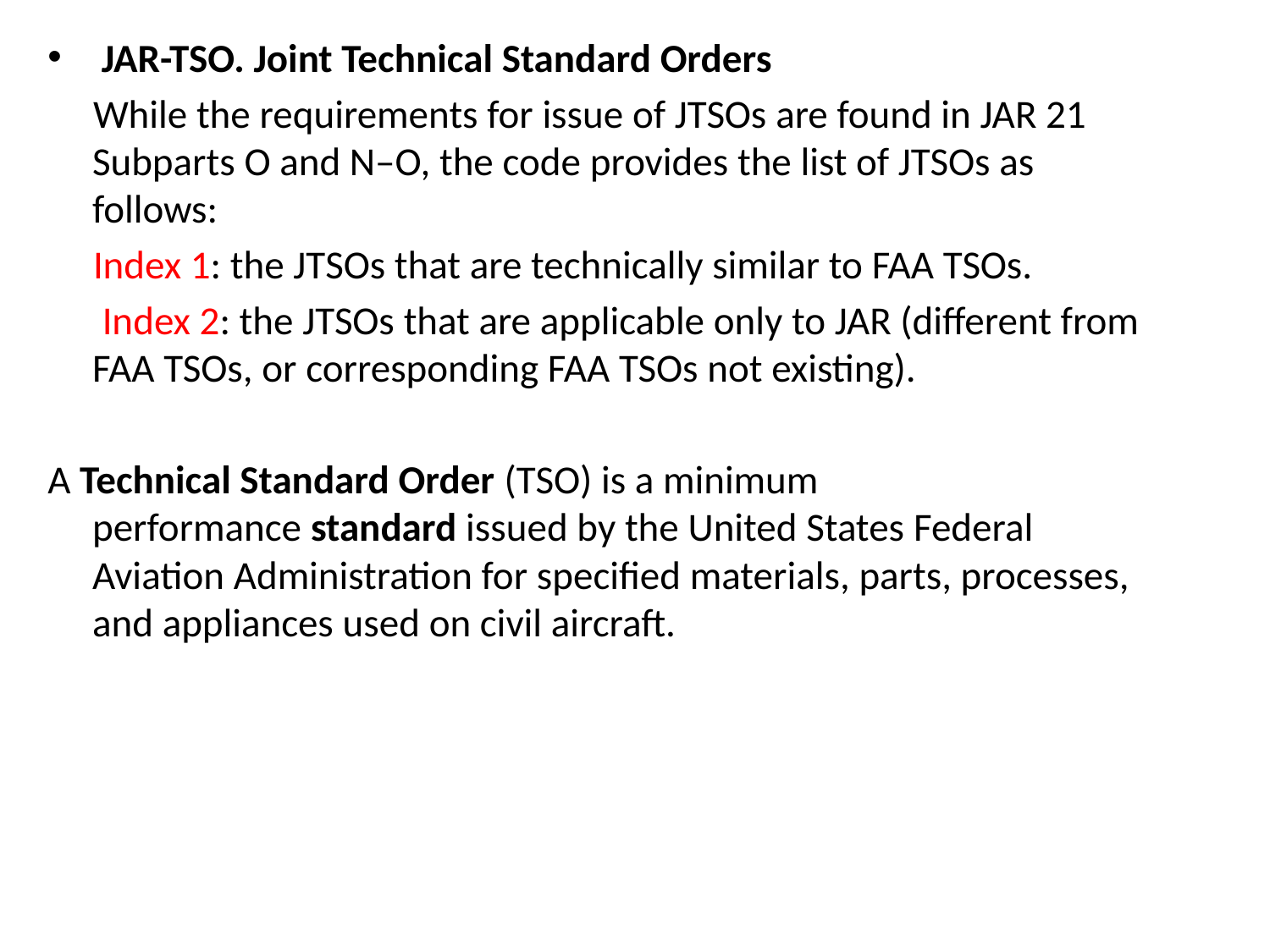

JAR-TSO. Joint Technical Standard Orders
     While the requirements for issue of JTSOs are found in JAR 21 Subparts O and N–O, the code provides the list of JTSOs as follows:
     Index 1: the JTSOs that are technically similar to FAA TSOs.
      Index 2: the JTSOs that are applicable only to JAR (different from FAA TSOs, or corresponding FAA TSOs not existing).

A Technical Standard Order (TSO) is a minimum performance standard issued by the United States Federal Aviation Administration for specified materials, parts, processes, and appliances used on civil aircraft.